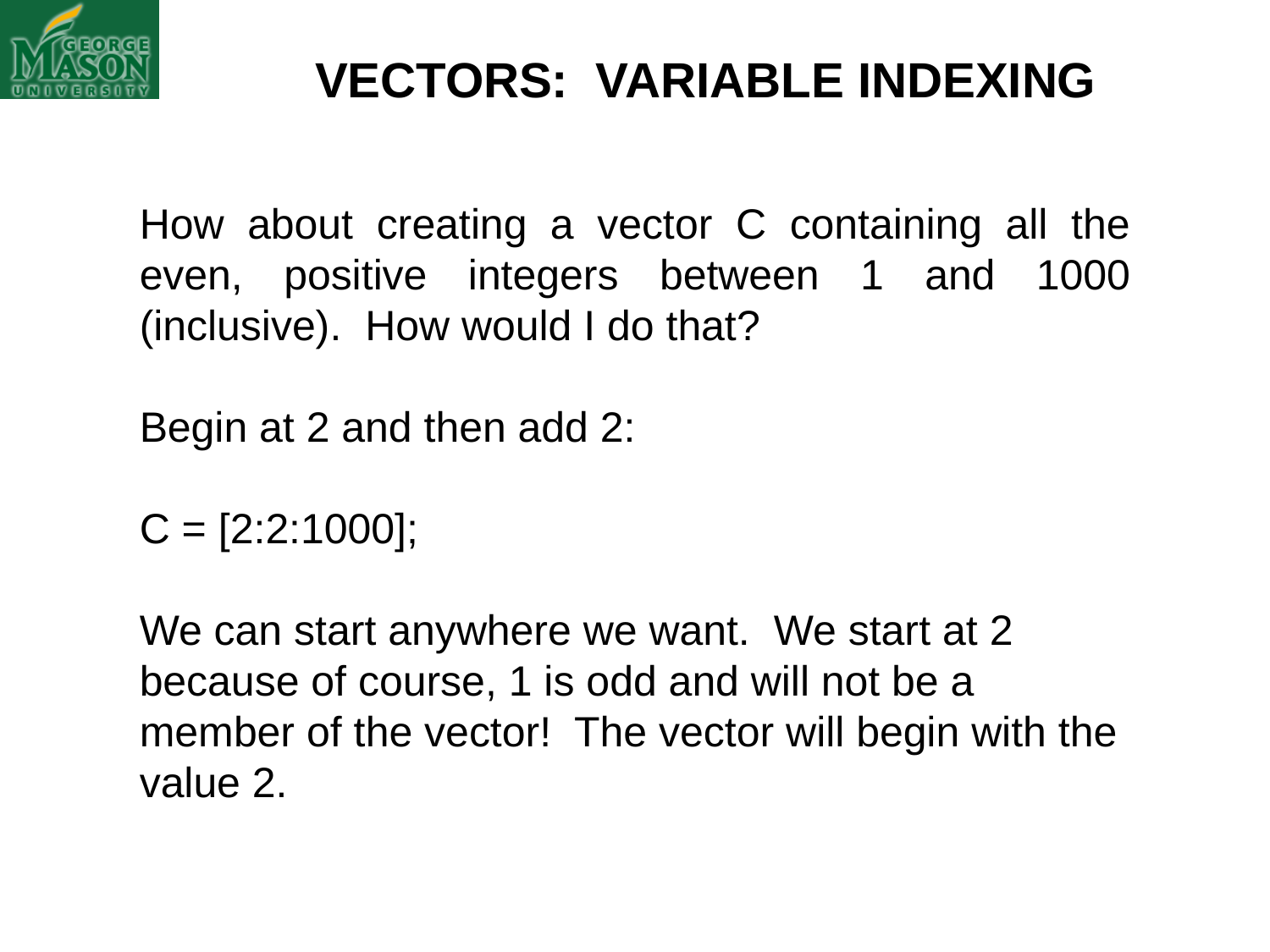

VECTORS:  VARIABLE INDEXING
How about creating a vector C containing all the even, positive integers between 1 and 1000 (inclusive).  How would I do that?

Begin at 2 and then add 2:

C = [2:2:1000];

We can start anywhere we want.  We start at 2 because of course, 1 is odd and will not be a member of the vector!  The vector will begin with the value 2.